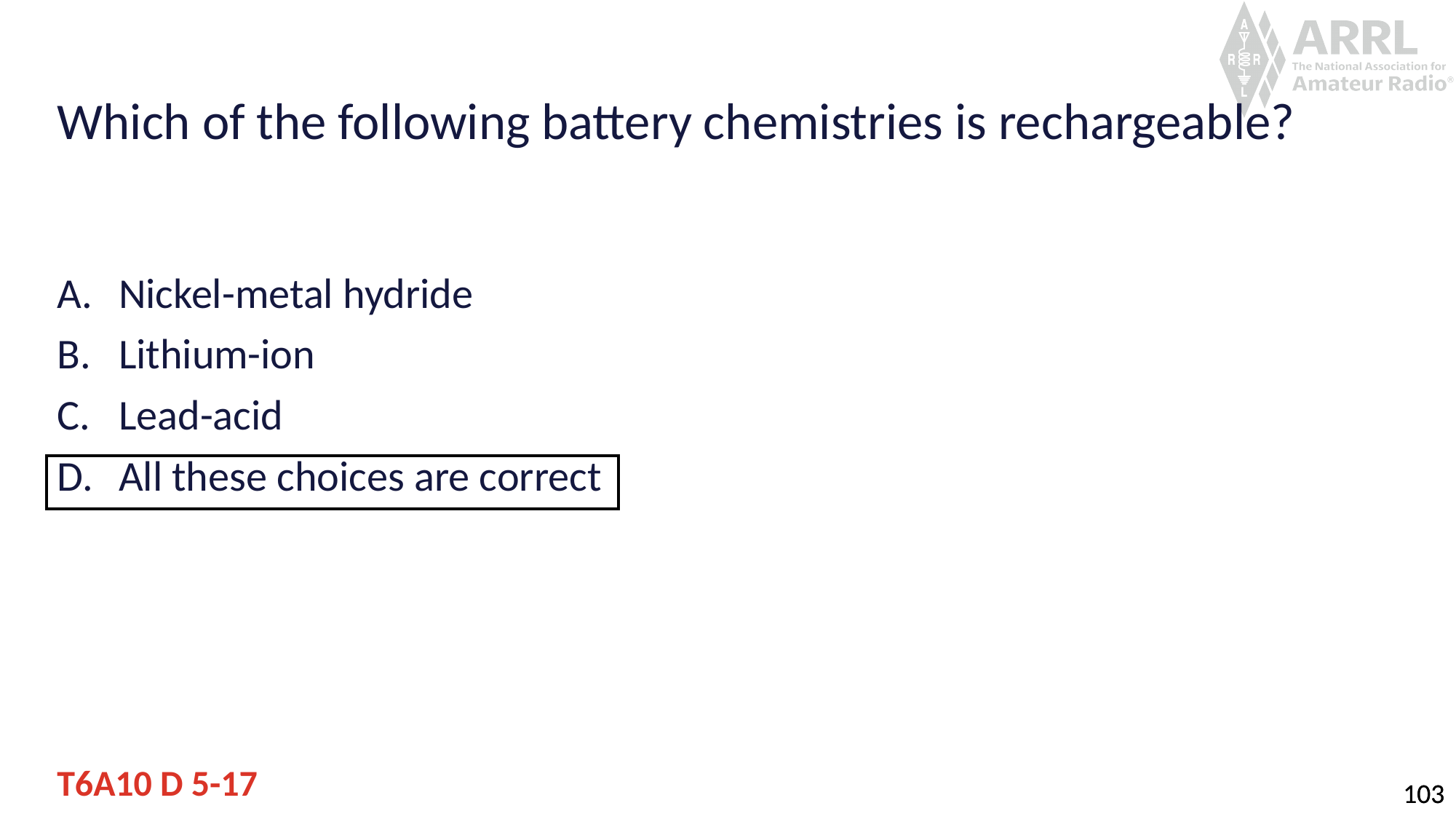

# Which of the following battery chemistries is rechargeable?
Nickel-metal hydride
Lithium-ion
Lead-acid
All these choices are correct

T6A10 D 5-17